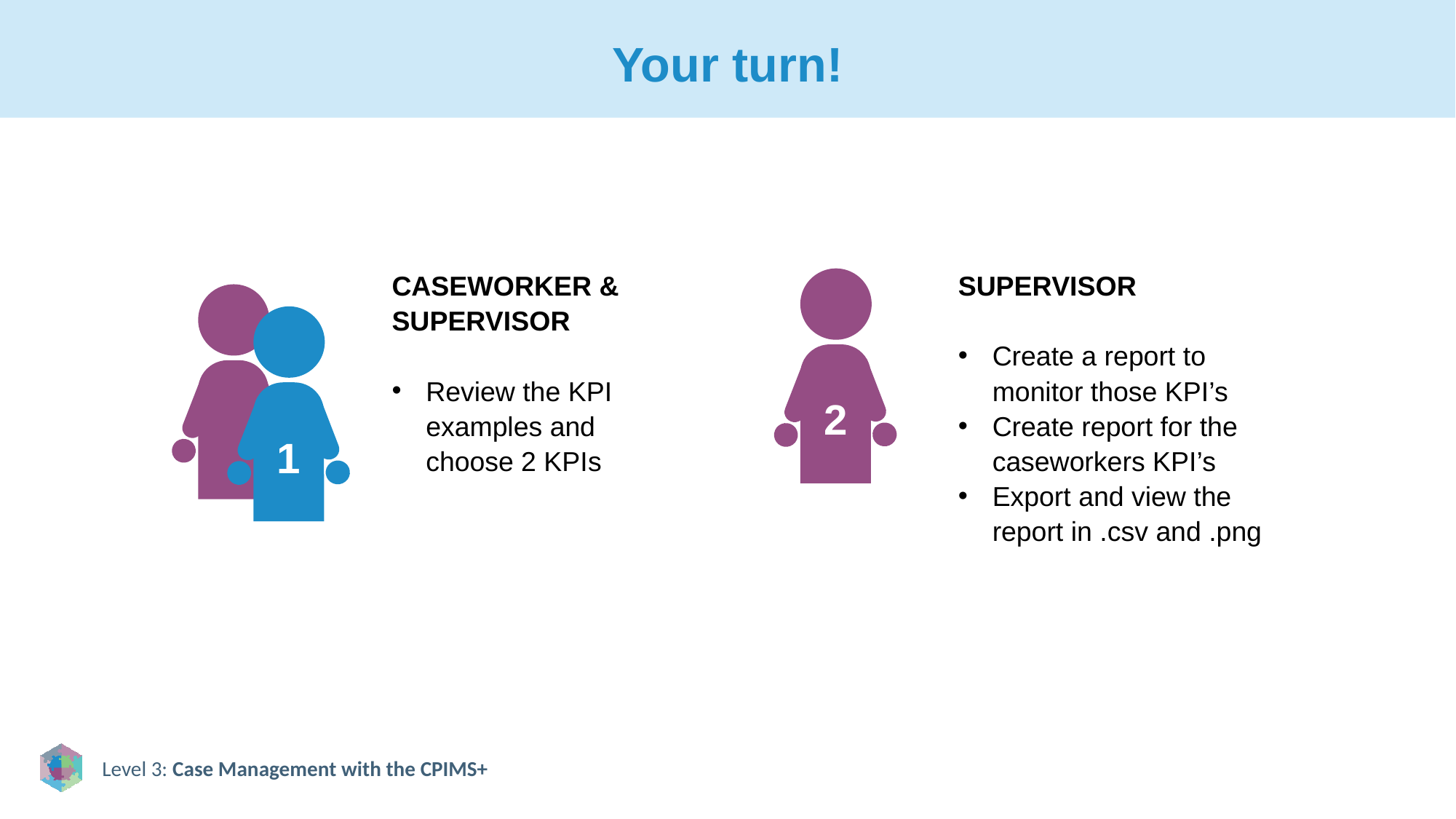

# Your turn!
CASEWORKER & SUPERVISOR

Review the KPI examples and choose 2 KPIs
SUPERVISOR

Create a report to monitor those KPI’s
Create report for the caseworkers KPI’s
Export and view the report in .csv and .png

2

1